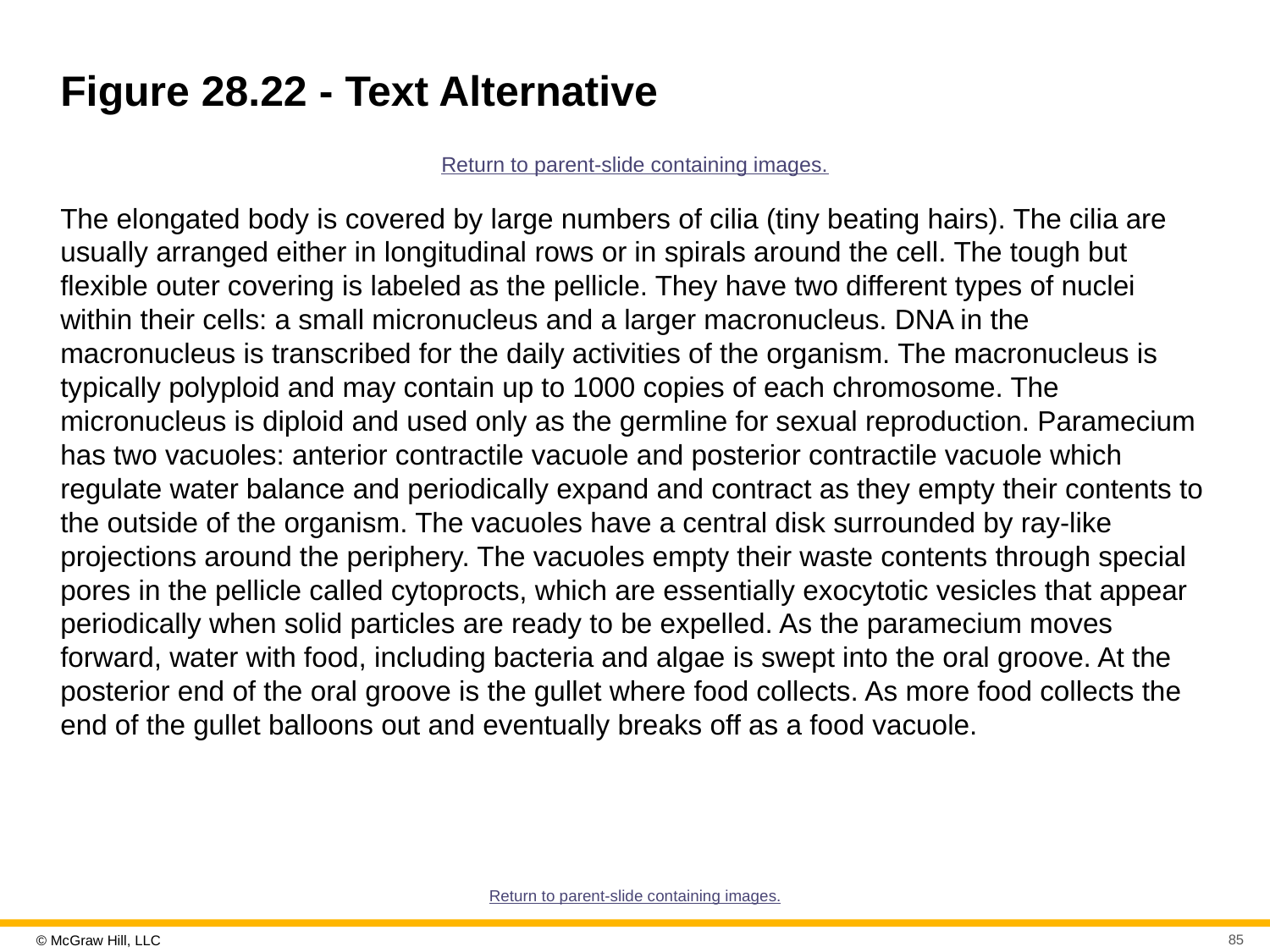

# Figure 28.22 - Text Alternative
Return to parent-slide containing images.
The elongated body is covered by large numbers of cilia (tiny beating hairs). The cilia are usually arranged either in longitudinal rows or in spirals around the cell. The tough but flexible outer covering is labeled as the pellicle. They have two different types of nuclei within their cells: a small micronucleus and a larger macronucleus. DNA in the macronucleus is transcribed for the daily activities of the organism. The macronucleus is typically polyploid and may contain up to 1000 copies of each chromosome. The micronucleus is diploid and used only as the germline for sexual reproduction. Paramecium has two vacuoles: anterior contractile vacuole and posterior contractile vacuole which regulate water balance and periodically expand and contract as they empty their contents to the outside of the organism. The vacuoles have a central disk surrounded by ray-like projections around the periphery. The vacuoles empty their waste contents through special pores in the pellicle called cytoprocts, which are essentially exocytotic vesicles that appear periodically when solid particles are ready to be expelled. As the paramecium moves forward, water with food, including bacteria and algae is swept into the oral groove. At the posterior end of the oral groove is the gullet where food collects. As more food collects the end of the gullet balloons out and eventually breaks off as a food vacuole.
Return to parent-slide containing images.
85